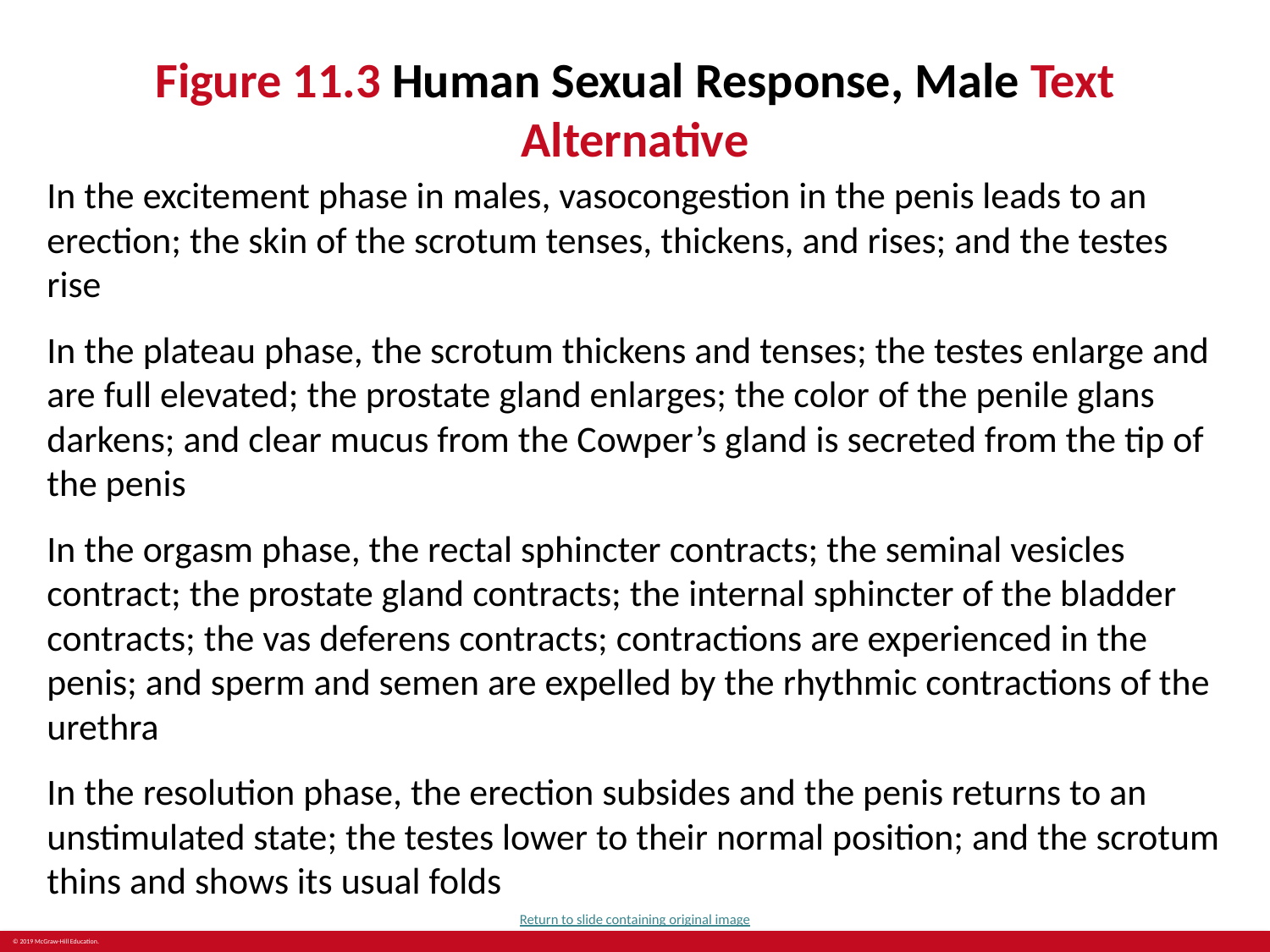

# Figure 11.3 Human Sexual Response, Male Text Alternative
In the excitement phase in males, vasocongestion in the penis leads to an erection; the skin of the scrotum tenses, thickens, and rises; and the testes rise
In the plateau phase, the scrotum thickens and tenses; the testes enlarge and are full elevated; the prostate gland enlarges; the color of the penile glans darkens; and clear mucus from the Cowper’s gland is secreted from the tip of the penis
In the orgasm phase, the rectal sphincter contracts; the seminal vesicles contract; the prostate gland contracts; the internal sphincter of the bladder contracts; the vas deferens contracts; contractions are experienced in the penis; and sperm and semen are expelled by the rhythmic contractions of the urethra
In the resolution phase, the erection subsides and the penis returns to an unstimulated state; the testes lower to their normal position; and the scrotum thins and shows its usual folds
Return to slide containing original image